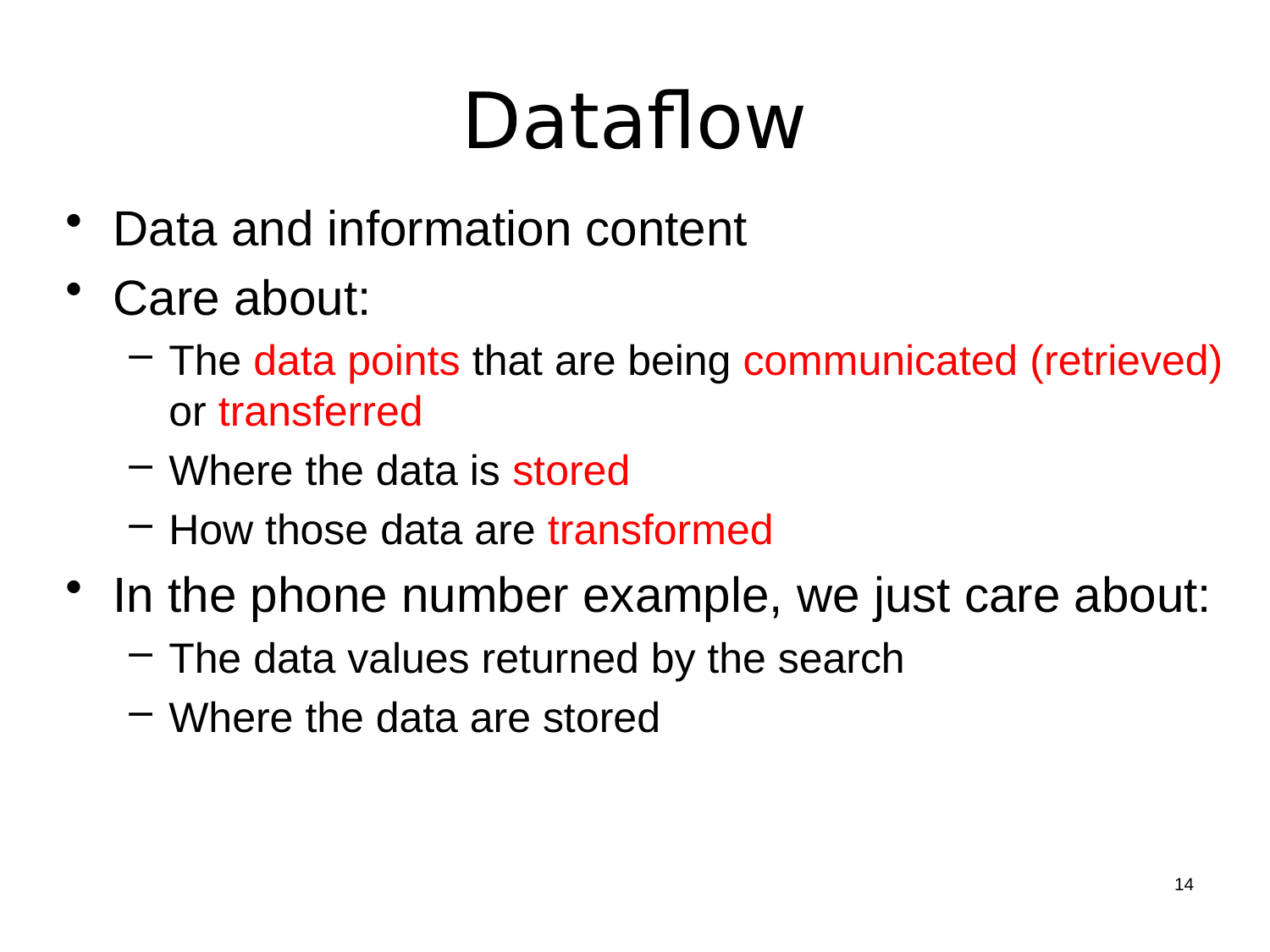

# Dataflow
Data and information content
Care about:
The data points that are being communicated (retrieved) or transferred
Where the data is stored
How those data are transformed
In the phone number example, we just care about:
The data values returned by the search
Where the data are stored
14